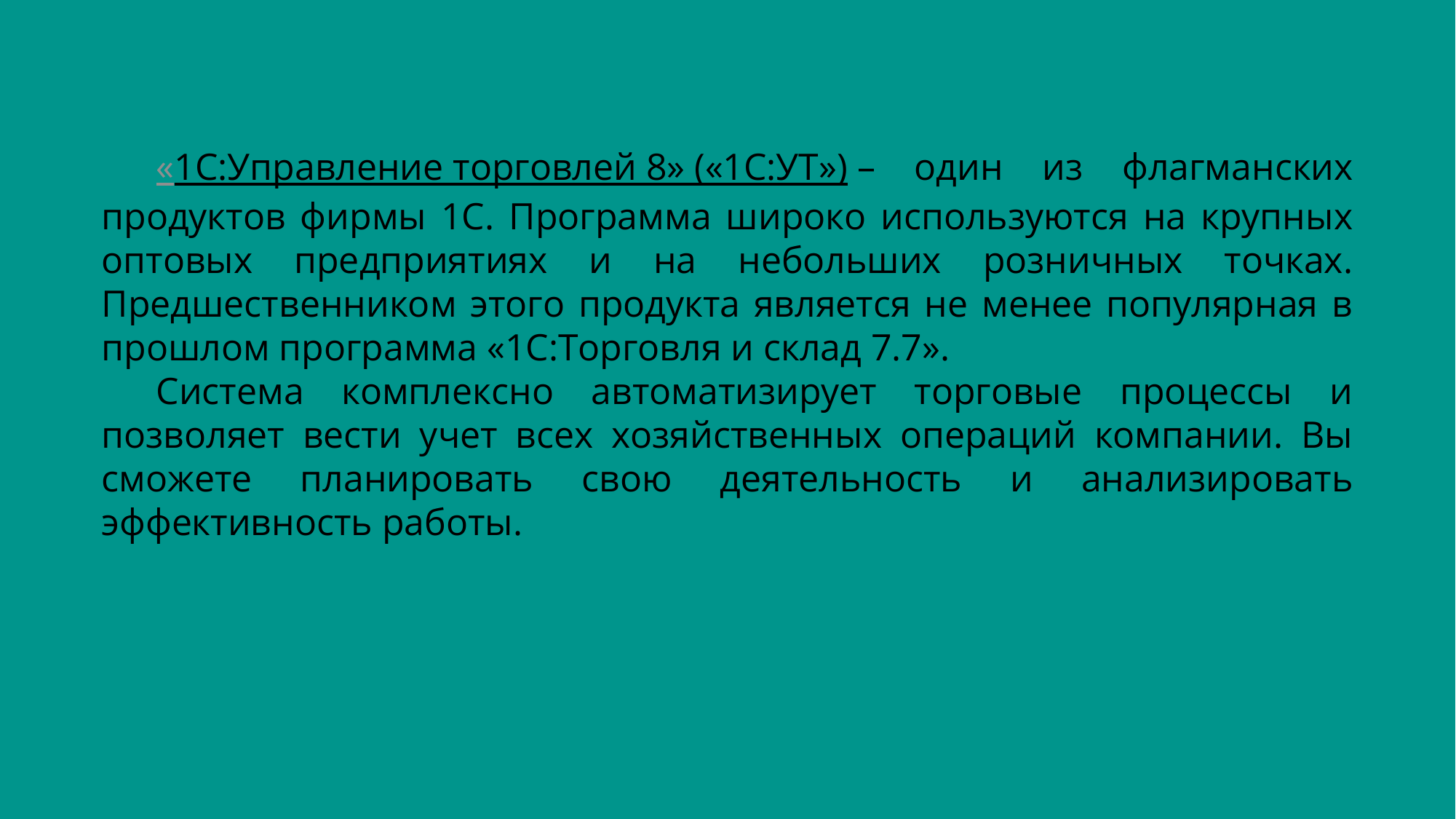

«1С:Управление торговлей 8» («1С:УТ») – один из флагманских продуктов фирмы 1С. Программа широко используются на крупных оптовых предприятиях и на небольших розничных точках. Предшественником этого продукта является не менее популярная в прошлом программа «1С:Торговля и склад 7.7».
Система комплексно автоматизирует торговые процессы и позволяет вести учет всех хозяйственных операций компании. Вы сможете планировать свою деятельность и анализировать эффективность работы.